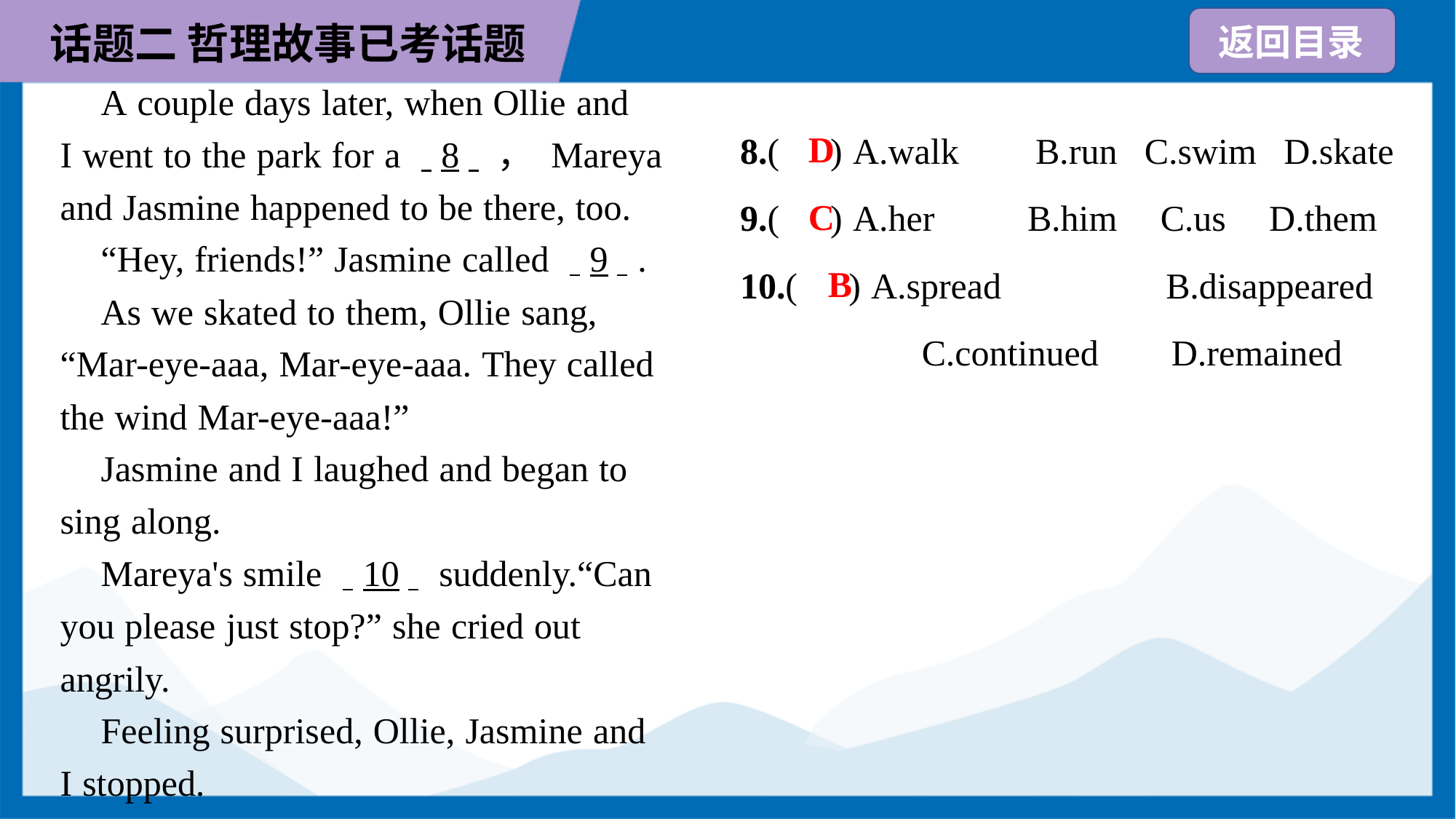

A couple days later, when Ollie and
I went to the park for a . .8. .， Mareya
and Jasmine happened to be there, too.
    “Hey, friends!” Jasmine called . .9. ..
    As we skated to them, Ollie sang,
“Mar-eye-aaa, Mar-eye-aaa. They called
the wind Mar-eye-aaa!”
    Jasmine and I laughed and began to
sing along.
    Mareya's smile . .10. . suddenly.“Can
you please just stop?” she cried out
angrily.
    Feeling surprised, Ollie, Jasmine and
I stopped.

D
8.(     ) A.walk	B.run	C.swim	D.skate
C
9.(     ) A.her	B.him	C.us	D.them
10.(     ) A.spread	          B.disappeared
                    C.continued        D.remained
B